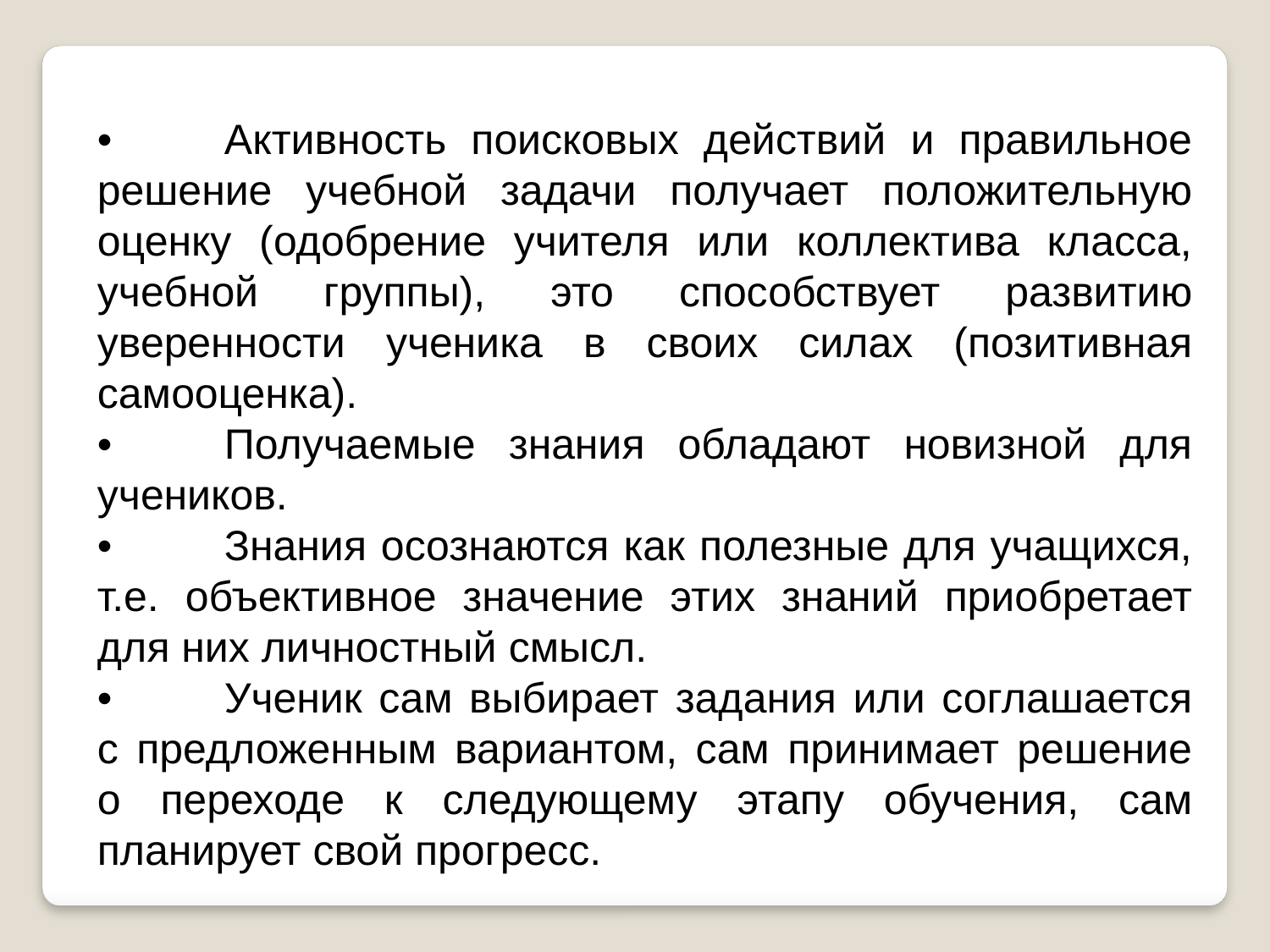

•	Активность поисковых действий и правильное решение учебной задачи получает положительную оценку (одобрение учителя или коллектива класса, учебной группы), это способствует развитию уверенности ученика в своих силах (позитивная самооценка).
•	Получаемые знания обладают новизной для учеников.
•	Знания осознаются как полезные для учащихся, т.е. объективное значение этих знаний приобретает для них личностный смысл.
•	Ученик сам выбирает задания или соглашается с предложенным вариантом, сам принимает решение о переходе к следующему этапу обучения, сам планирует свой прогресс.